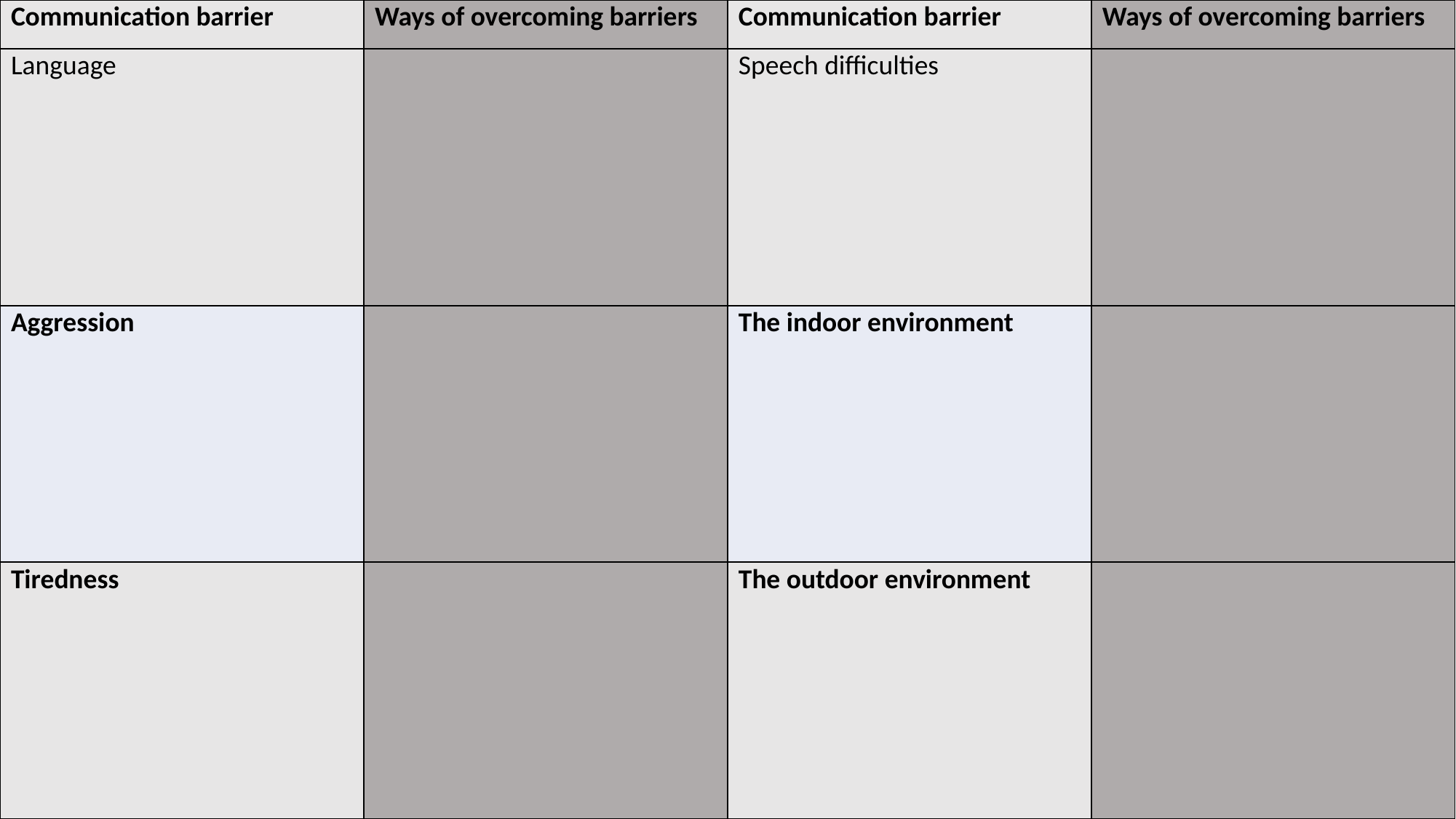

| Communication barrier | Ways of overcoming barriers | Communication barrier | Ways of overcoming barriers |
| --- | --- | --- | --- |
| Language |  | Speech difficulties |  |
| Aggression |  | The indoor environment |  |
| Tiredness |  | The outdoor environment |  |